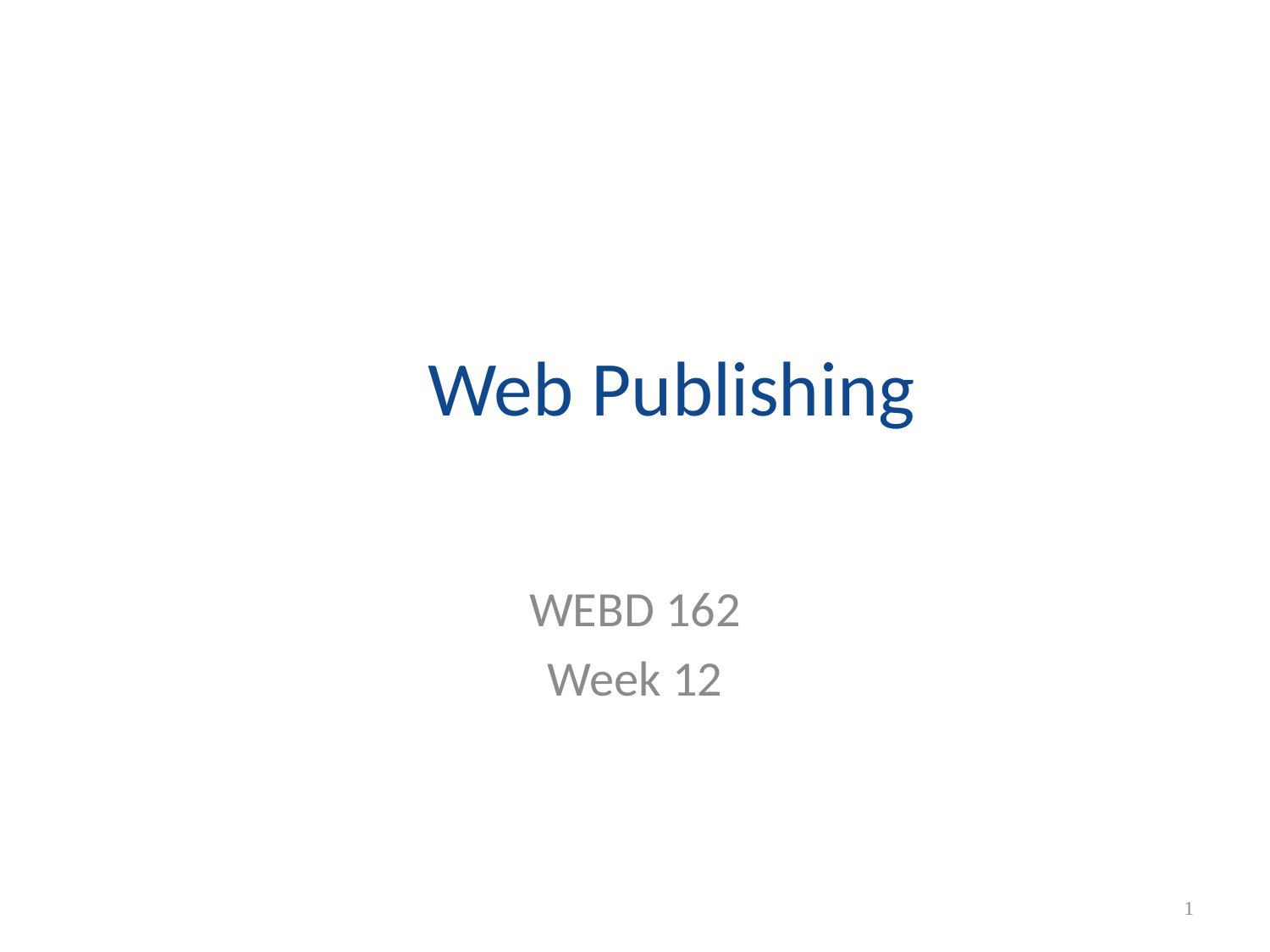

# Web Publishing
WEBD 162
Week 12
1